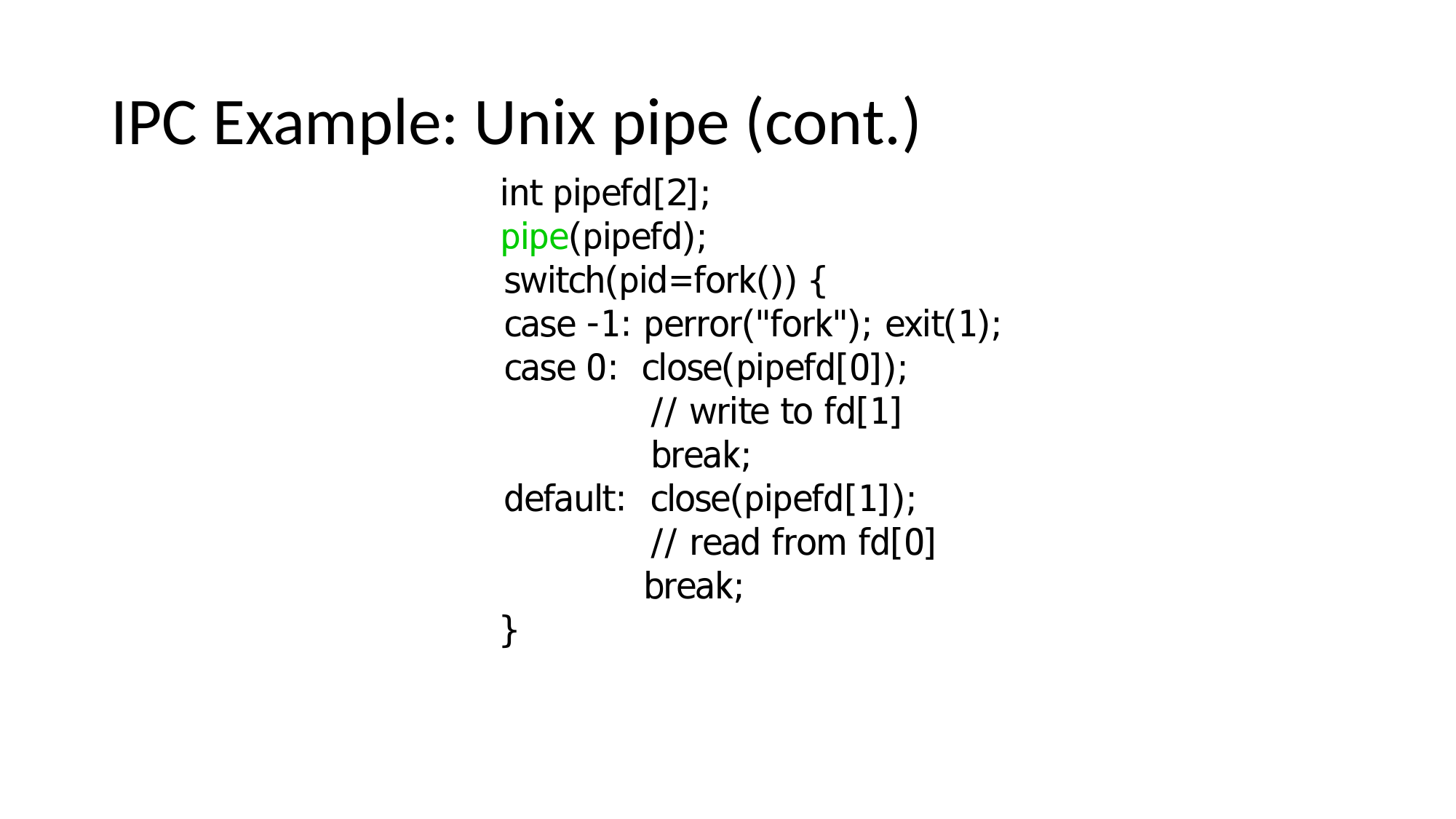

# IPC Example: Unix pipe (cont.)
	      int pipefd[2];
	      pipe(pipefd);
                switch(pid=fork()) {
                case -1: perror("fork"); exit(1);
                case 0:  close(pipefd[0]);
                             // write to fd[1]
                             break;
                default:  close(pipefd[1]);
                             // read from fd[0]
		         break;
	      }